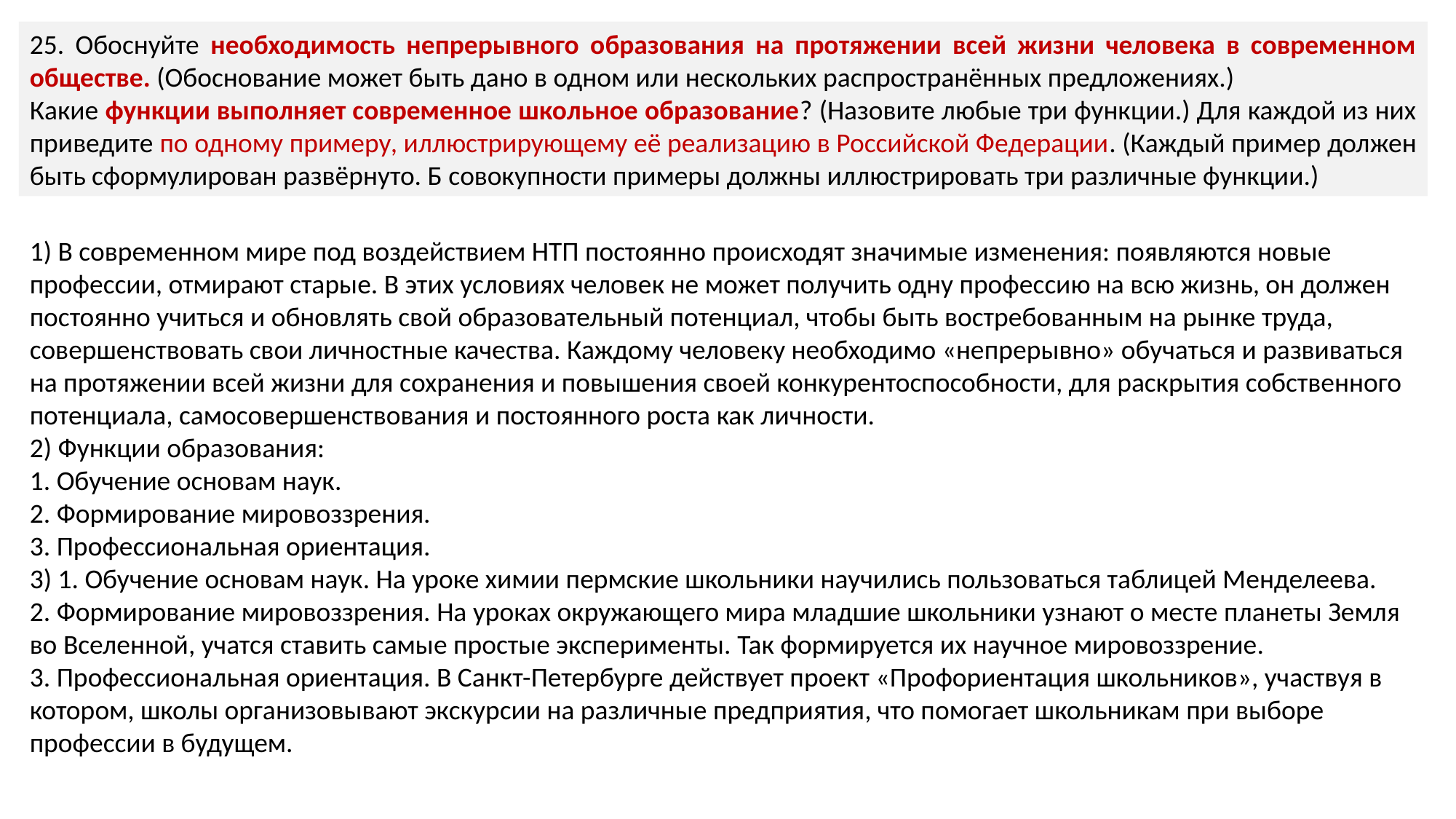

25. Обоснуйте необходимость непрерывного образования на протяжении всей жизни человека в современном обществе. (Обоснование может быть дано в одном или нескольких распространённых предложениях.)
Какие функции выполняет современное школьное образование? (Назовите любые три функции.) Для каждой из них приведите по одному примеру, иллюстрирующему её реализацию в Российской Федерации. (Каждый пример должен быть сформулирован развёрнуто. Б совокупности примеры должны иллюстрировать три различные функции.)
1) В современном мире под воздействием НТП постоянно происходят значимые изменения: появляются новые профессии, отмирают старые. В этих условиях человек не может получить одну профессию на всю жизнь, он должен постоянно учиться и обновлять свой образовательный потенциал, чтобы быть востребованным на рынке труда, совершенствовать свои личностные качества. Каждому человеку необходимо «непрерывно» обучаться и развиваться на протяжении всей жизни для сохранения и повышения своей конкурентоспособности, для раскрытия собственного потенциала, самосовершенствования и постоянного роста как личности.
2) Функции образования:
1. Обучение основам наук.
2. Формирование мировоззрения.
3. Профессиональная ориентация.
3) 1. Обучение основам наук. На уроке химии пермские школьники научились пользоваться таблицей Менделеева.
2. Формирование мировоззрения. На уроках окружающего мира младшие школьники узнают о месте планеты Земля во Вселенной, учатся ставить самые простые эксперименты. Так формируется их научное мировоззрение.
3. Профессиональная ориентация. В Санкт-Петербурге действует проект «Профориентация школьников», участвуя в котором, школы организовывают экскурсии на различные предприятия, что помогает школьникам при выборе профессии в будущем.